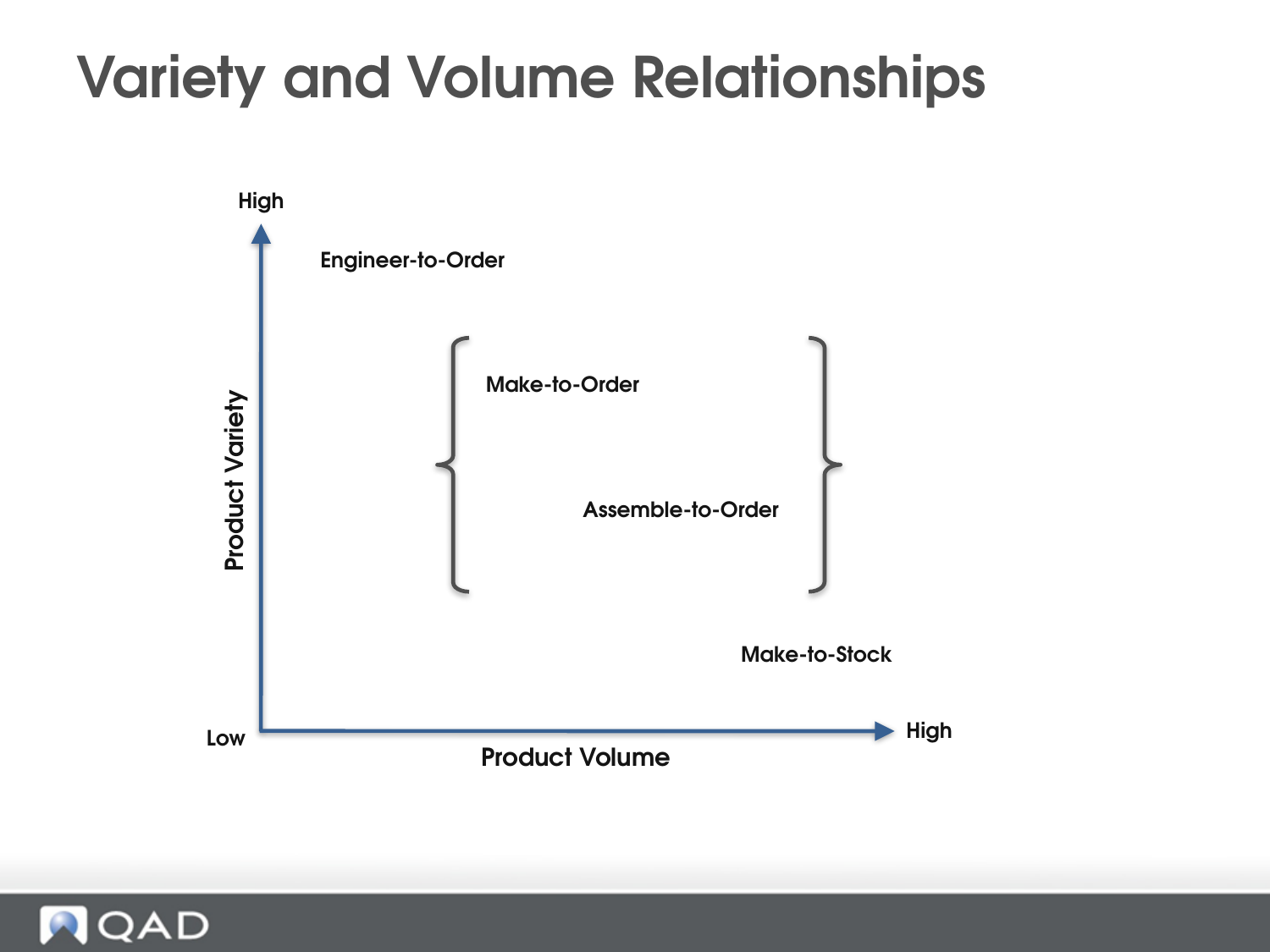

# Variety and Volume Relationships
High
Engineer-to-Order

Make-to-Order
Product Variety
Assemble-to-Order
Make-to-Stock
High
Low
Product Volume